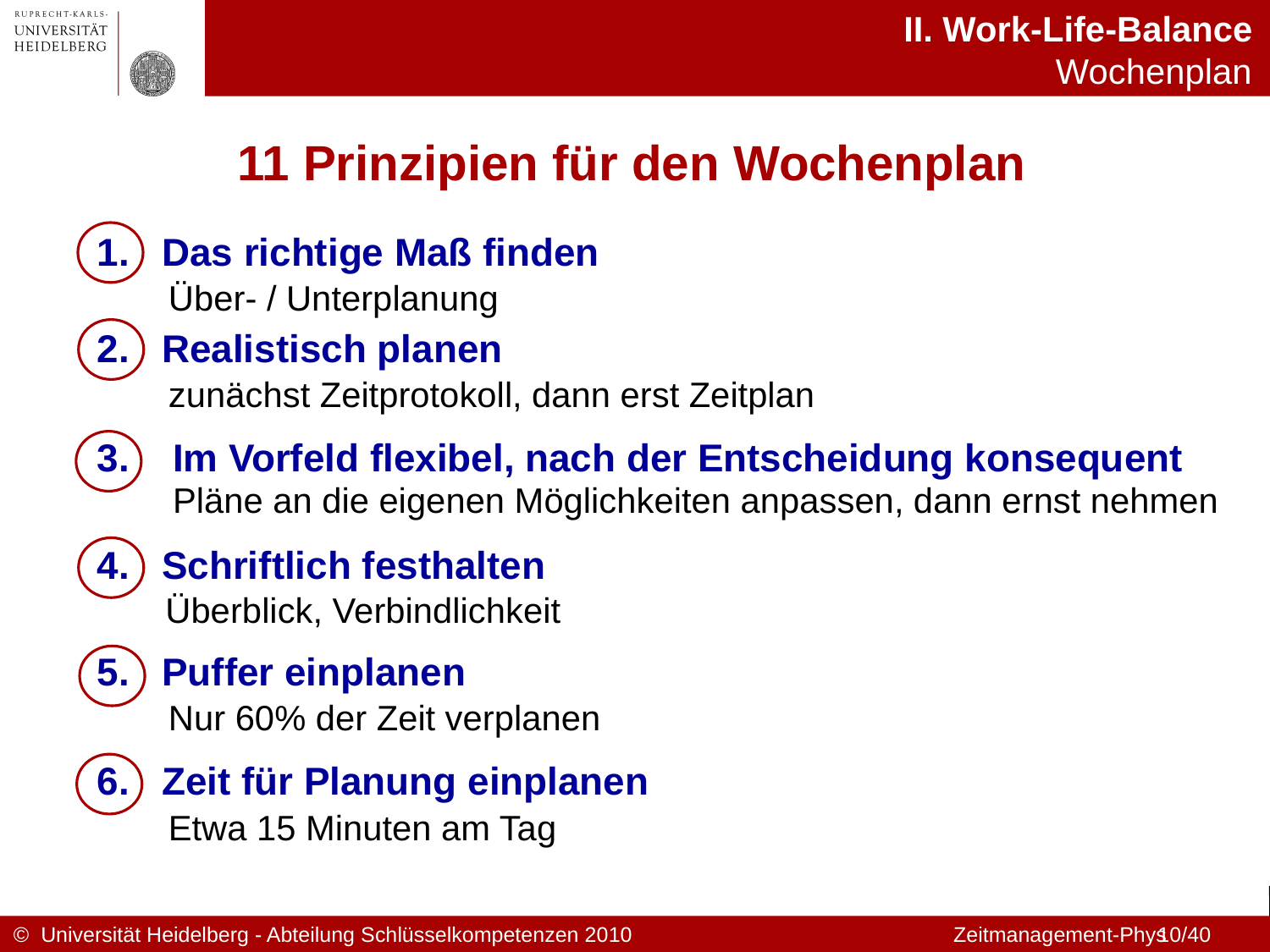

II. Work-Life-Balance
Wochenplan
11 Prinzipien für den Wochenplan

1.   Das richtige Maß finden
      Über- / Unterplanung
2.   Realistisch planen
      zunächst Zeitprotokoll, dann erst Zeitplan
3.    Im Vorfeld flexibel, nach der Entscheidung konsequent
       Pläne an die eigenen Möglichkeiten anpassen, dann ernst nehmen
4.   Schriftlich festhalten
       Überblick, Verbindlichkeit
5.   Puffer einplanen
      Nur 60% der Zeit verplanen
6.   Zeit für Planung einplanen
      Etwa 15 Minuten am Tag